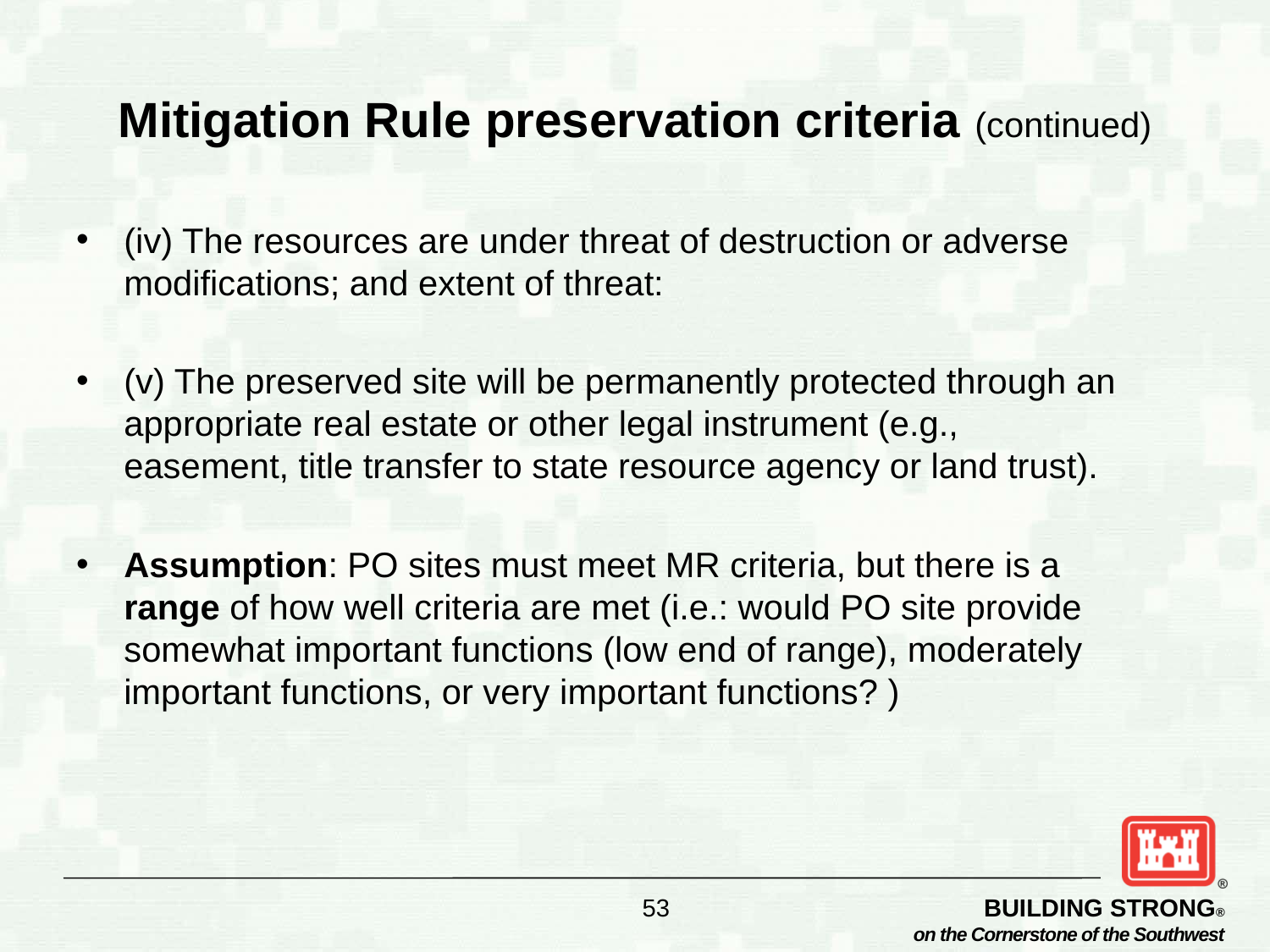

# Mitigation Rule preservation criteria (continued)
(iv) The resources are under threat of destruction or adverse modifications; and extent of threat:

(v) The preserved site will be permanently protected through an appropriate real estate or other legal instrument (e.g., easement, title transfer to state resource agency or land trust).

Assumption: PO sites must meet MR criteria, but there is a range of how well criteria are met (i.e.: would PO site provide somewhat important functions (low end of range), moderately important functions, or very important functions? )

53